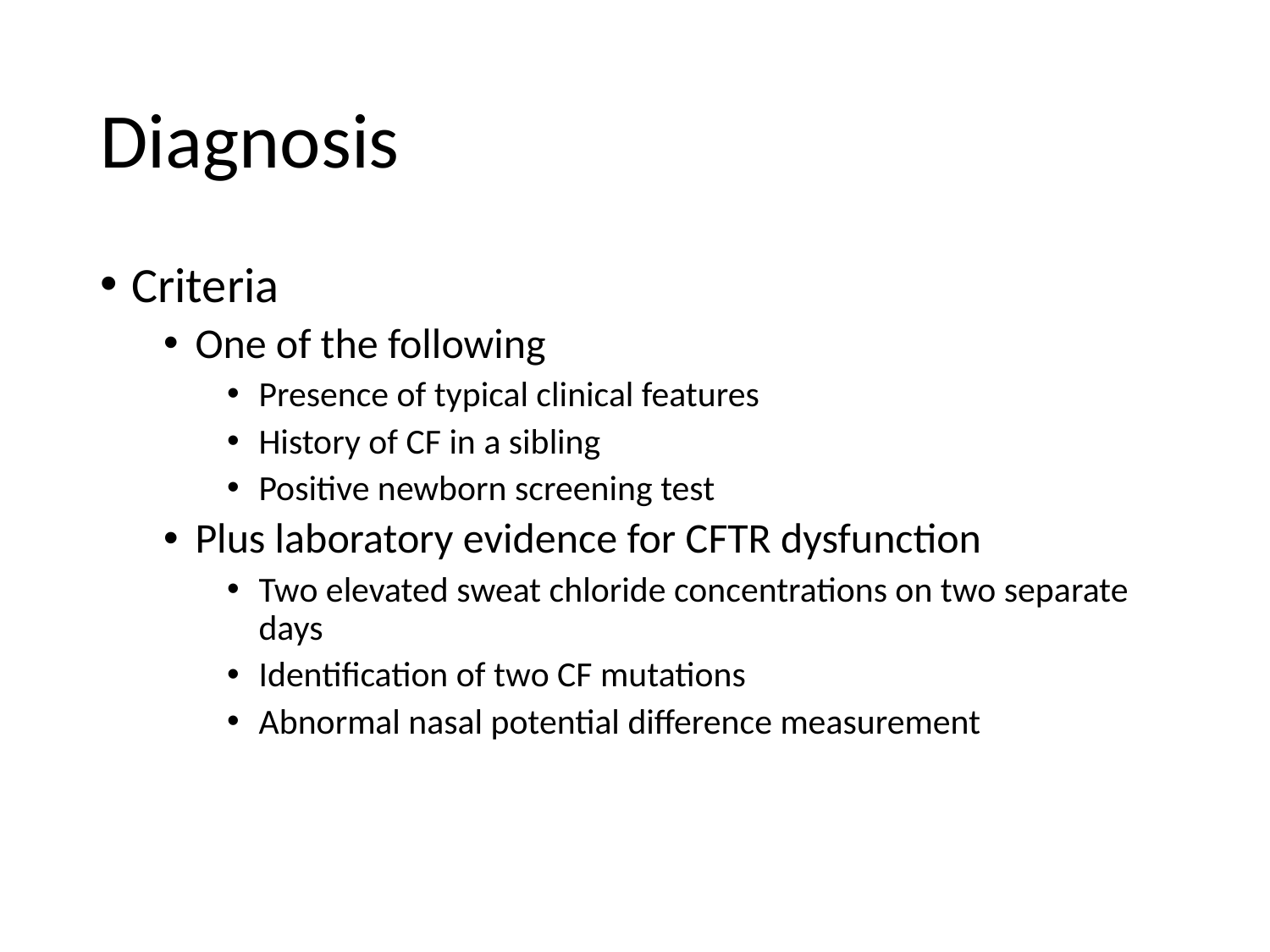

# Diagnosis
Criteria
One of the following
Presence of typical clinical features
History of CF in a sibling
Positive newborn screening test
Plus laboratory evidence for CFTR dysfunction
Two elevated sweat chloride concentrations on two separate days
Identification of two CF mutations
Abnormal nasal potential difference measurement